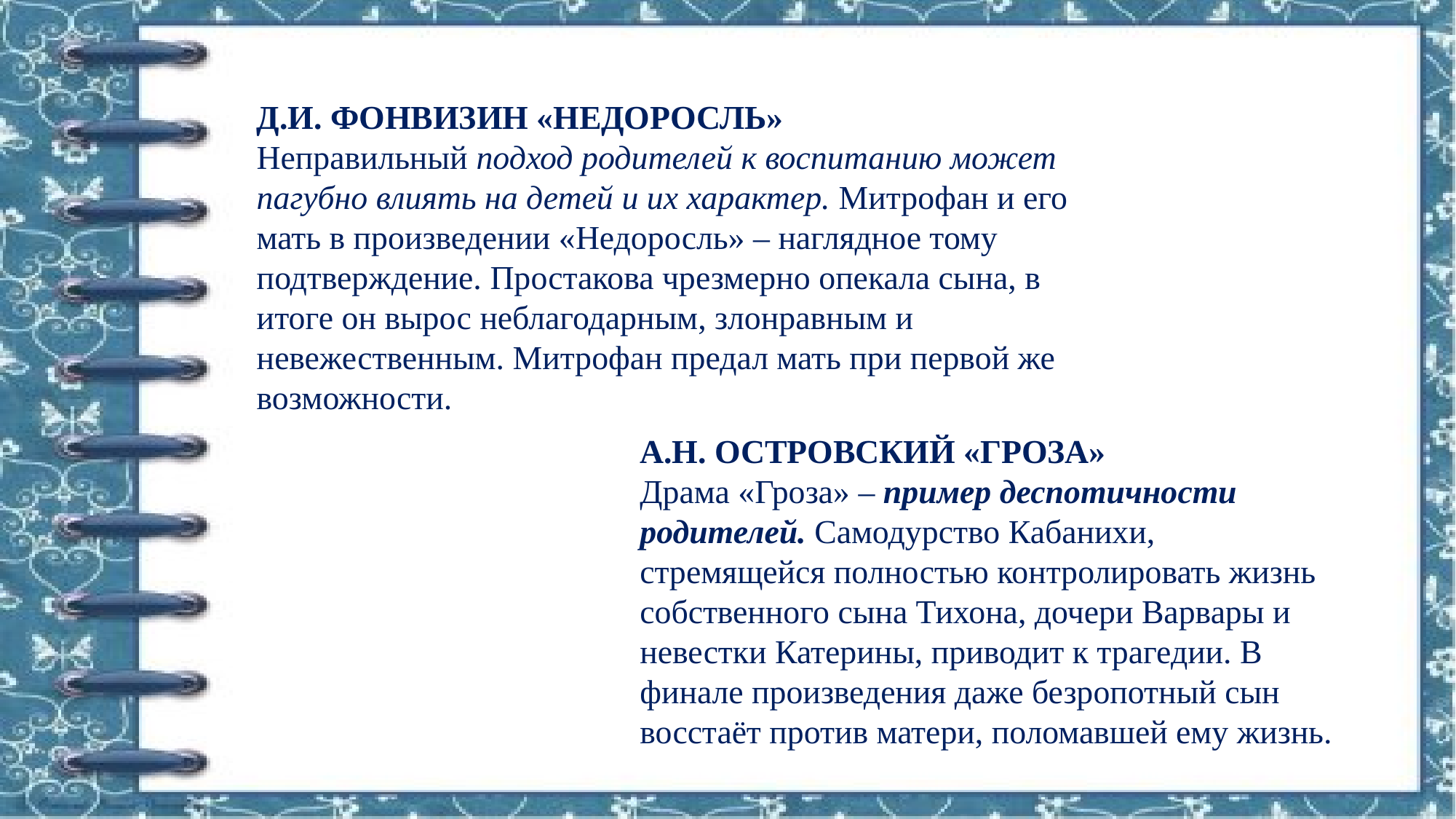

Д.И. ФОНВИЗИН «НЕДОРОСЛЬ»
Неправильный подход родителей к воспитанию может пагубно влиять на детей и их характер. Митрофан и его мать в произведении «Недоросль» – наглядное тому подтверждение. Простакова чрезмерно опекала сына, в итоге он вырос неблагодарным, злонравным и невежественным. Митрофан предал мать при первой же возможности.
А.Н. ОСТРОВСКИЙ «ГРОЗА»
Драма «Гроза» – пример деспотичности родителей. Самодурство Кабанихи, стремящейся полностью контролировать жизнь собственного сына Тихона, дочери Варвары и невестки Катерины, приводит к трагедии. В финале произведения даже безропотный сын восстаёт против матери, поломавшей ему жизнь.